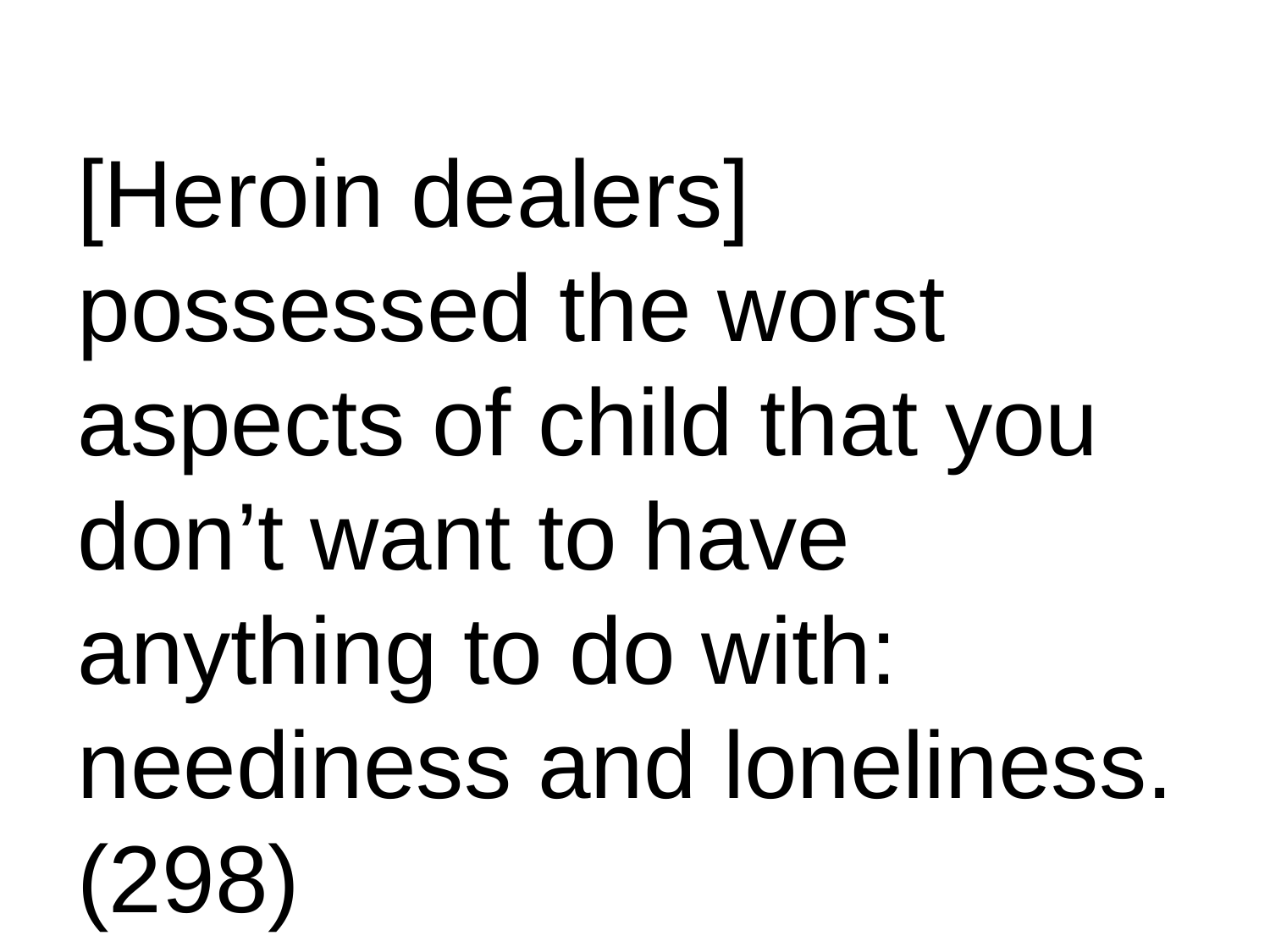

[Heroin dealers] possessed the worst aspects of child that you don’t want to have anything to do with: neediness and loneliness. (298)